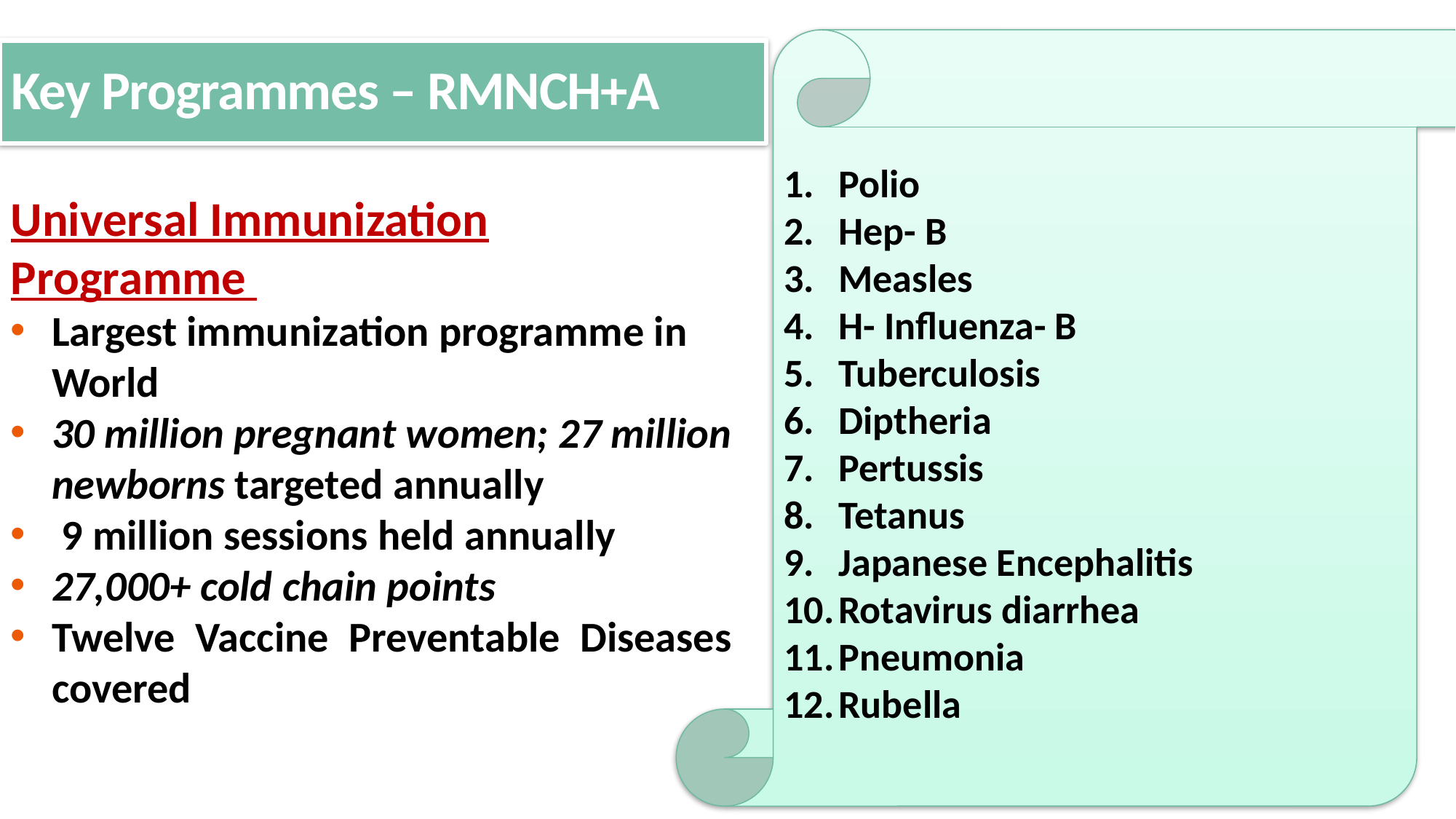

Polio
Hep- B
Measles
H- Influenza- B
Tuberculosis
Diptheria
Pertussis
Tetanus
Japanese Encephalitis
Rotavirus diarrhea
Pneumonia
Rubella
Key Programmes – RMNCH+A
Universal Immunization Programme
Largest immunization programme in World
30 million pregnant women; 27 million newborns targeted annually
 9 million sessions held annually
27,000+ cold chain points
Twelve Vaccine Preventable Diseases covered